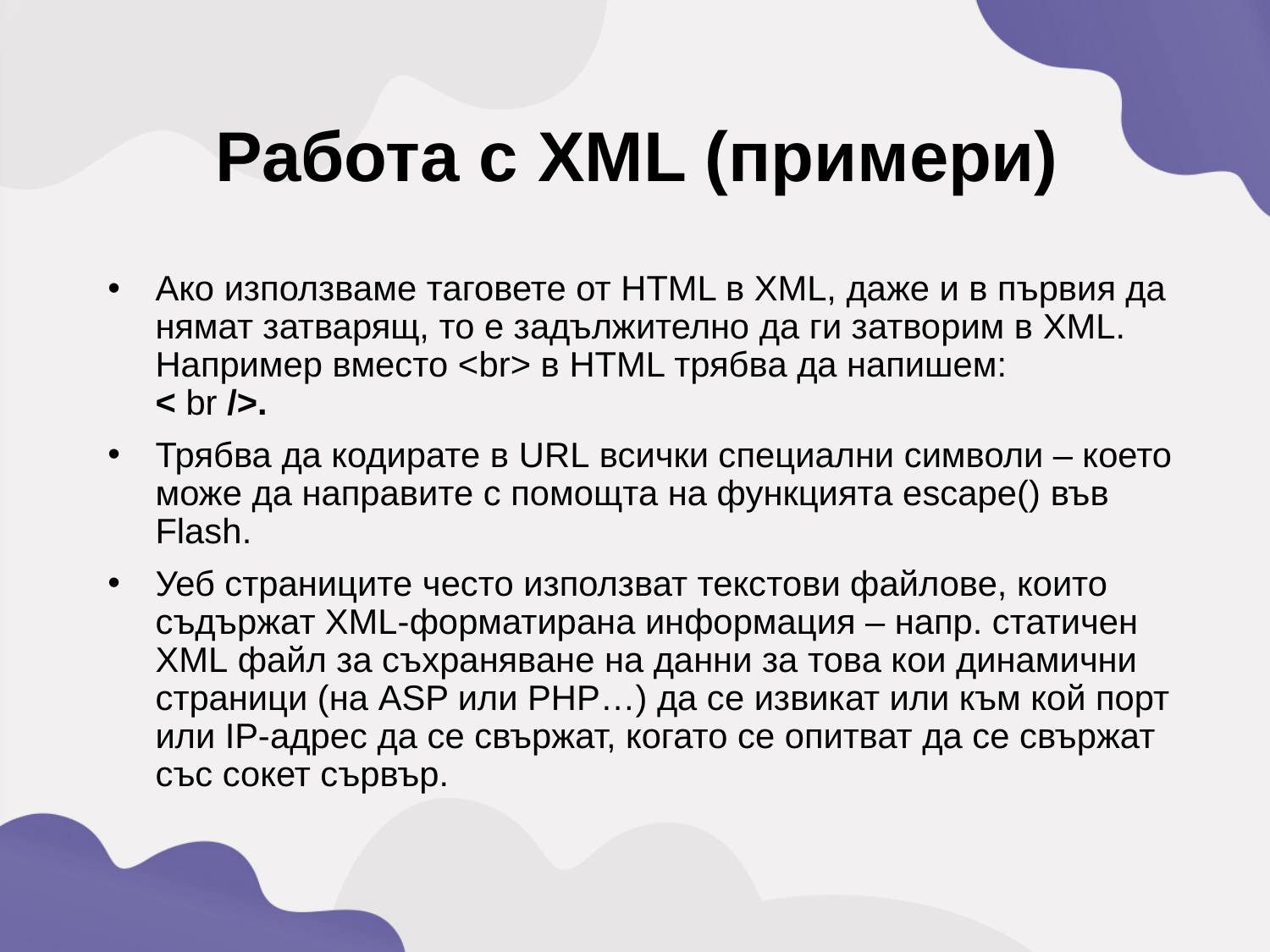

Работа с XML (примери)
Ако използваме таговете от HTML в XML, даже и в първия да нямат затварящ, то е задължително да ги затворим в XML. Например вместо <br> в HTML трябва да напишем:
< br />.
Трябва да кодирате в URL всички специални символи – което може да направите с помощта на функцията escape() във Flash.
Уеб страниците често използват текстови файлове, които съдържат XML-форматирана информация – напр. статичен XML файл за съхраняване на данни за това кои динамични страници (на ASP или PHP…) да се извикат или към кой порт или IP-адрес да се свържат, когато се опитват да се свържат със сокет сървър.